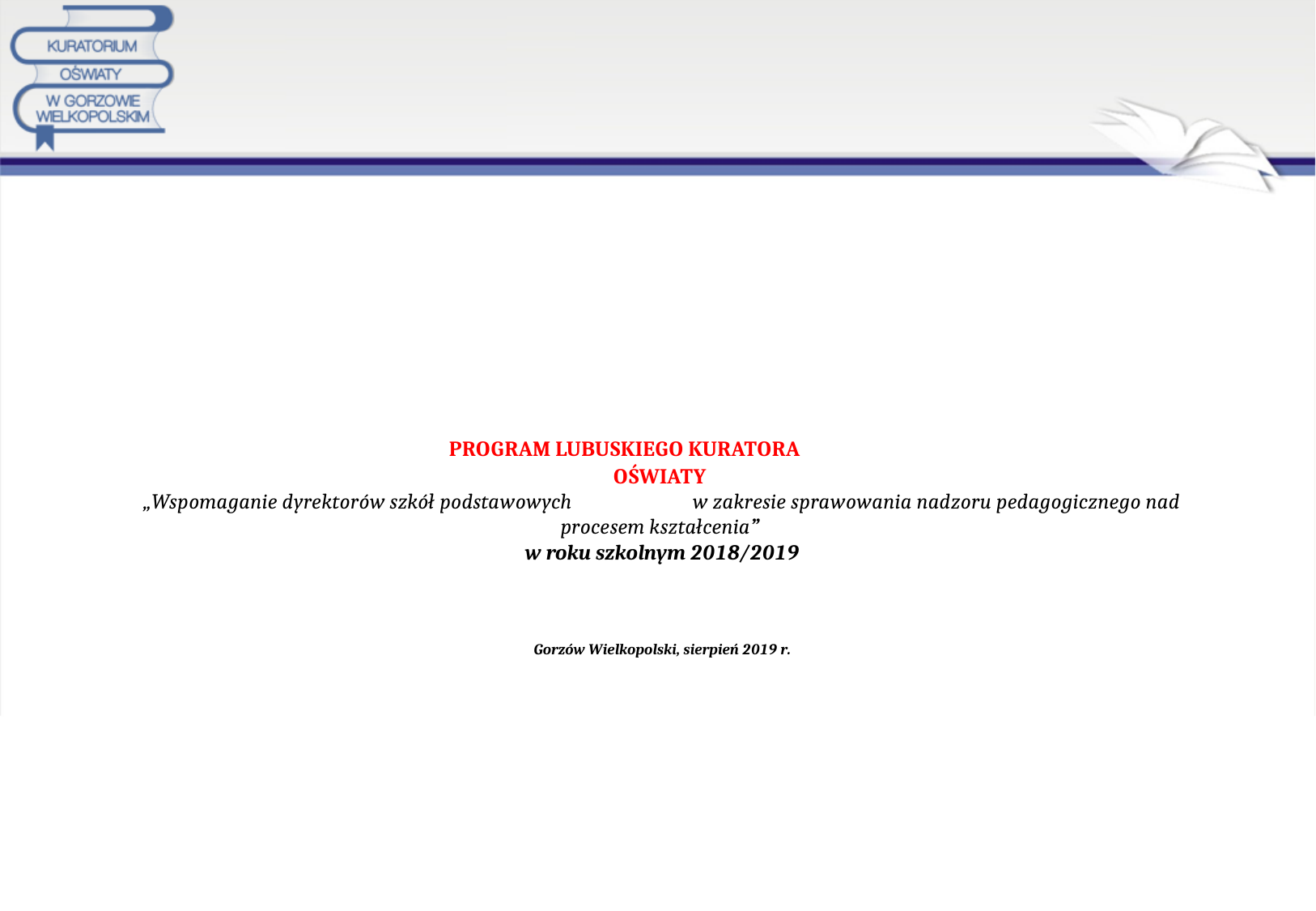

# PROGRAM LUBUSKIEGO KURATORA OŚWIATY „Wspomaganie dyrektorów szkół podstawowych                          w zakresie sprawowania nadzoru pedagogicznego nad procesem kształcenia” w roku szkolnym 2018/2019 Gorzów Wielkopolski, sierpień 2019 r.